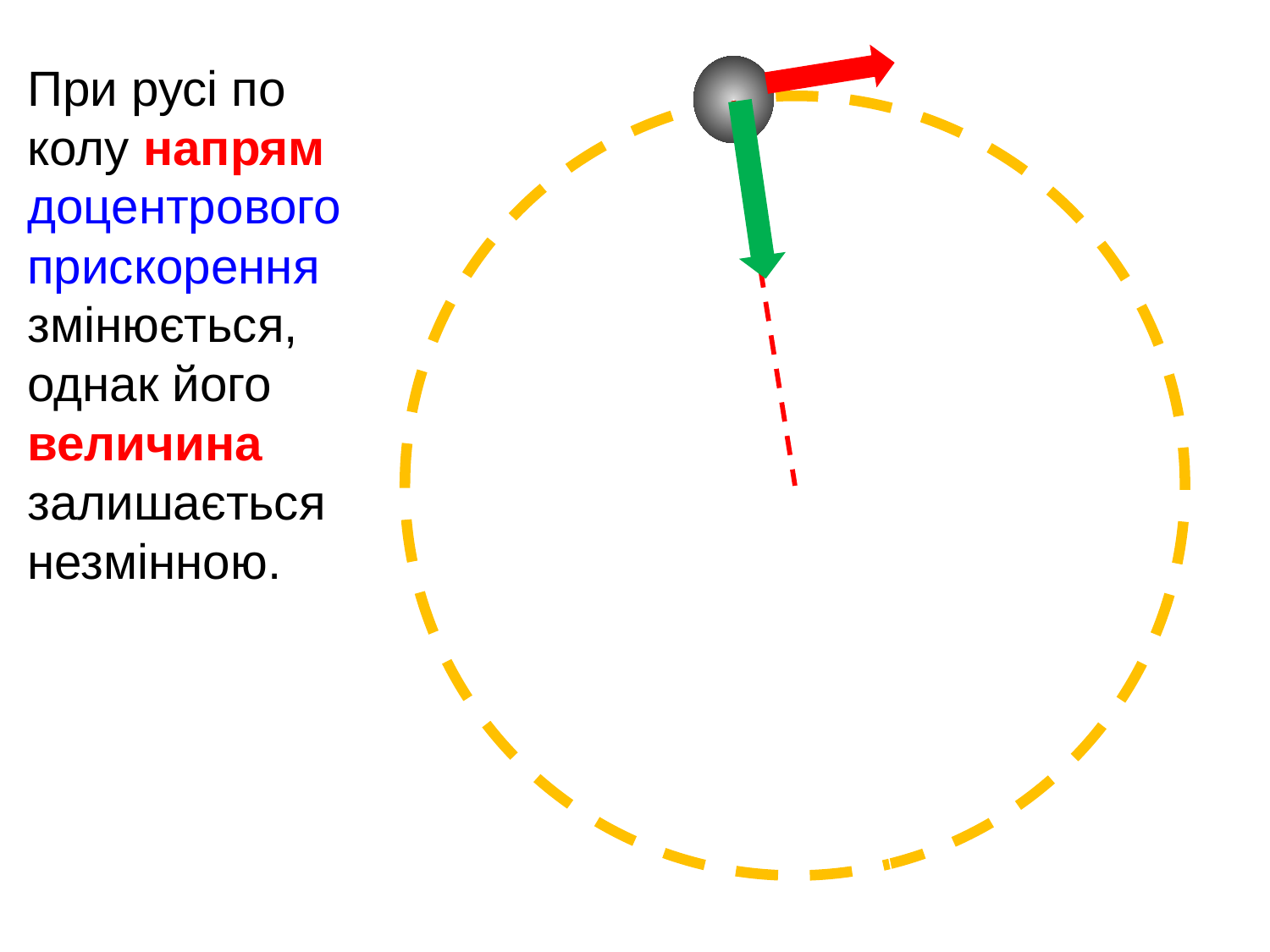

При русі по колу напрям доцентровогоприскореннязмінюється, однак його величина залишається незмінною.